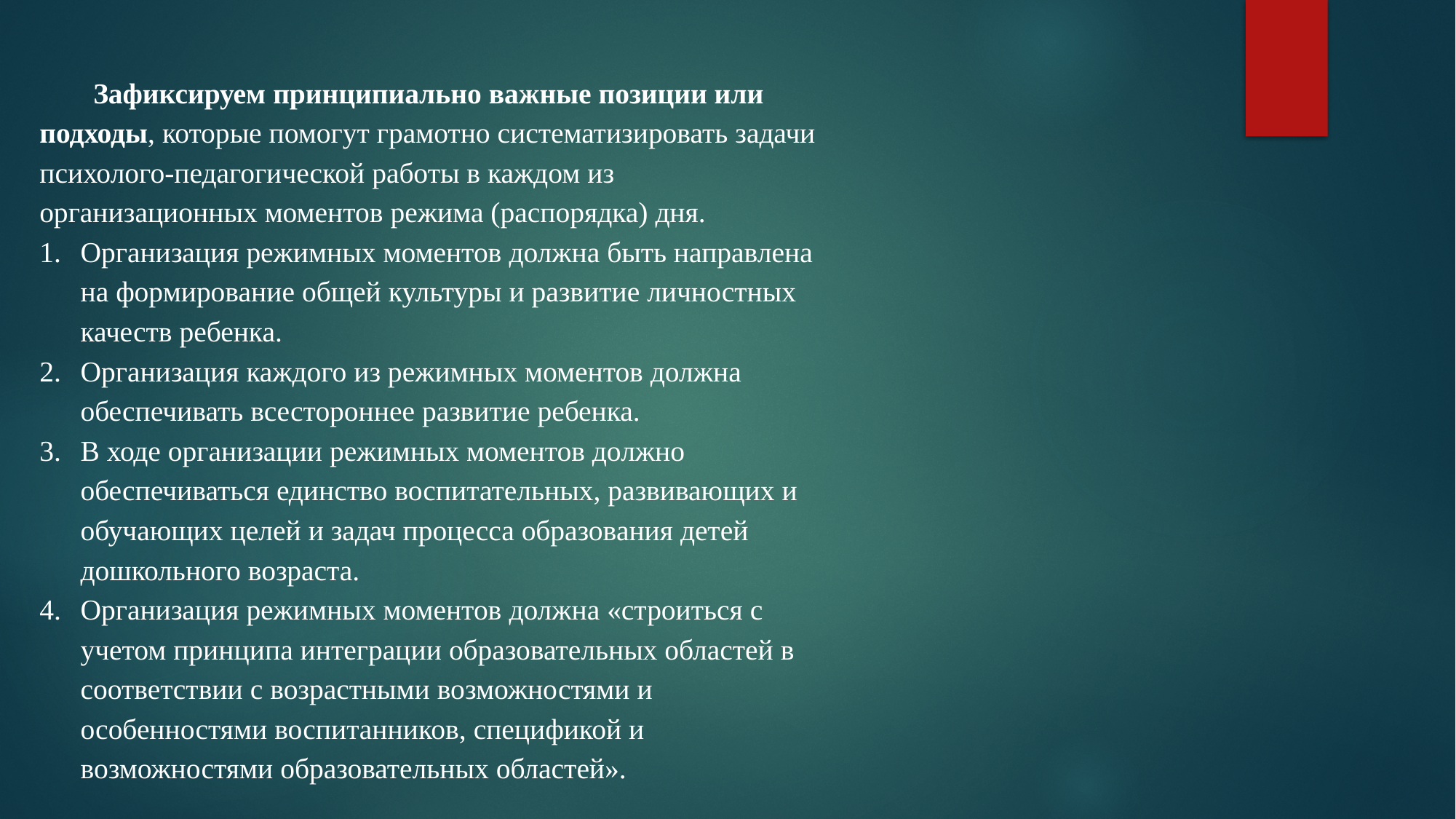

Зафиксируем принципиально важные позиции или подходы, которые помогут грамотно систематизировать задачи психолого-педагогической работы в каждом из организационных моментов режима (распорядка) дня.
Организация режимных моментов должна быть направлена на формирование общей культуры и развитие личностных качеств ребенка.
Организация каждого из режимных моментов должна обеспечивать всестороннее развитие ребенка.
В ходе организации режимных моментов должно обеспечиваться единство воспитательных, развивающих и обучающих целей и задач процесса образования детей дошкольного возраста.
Организация режимных моментов должна «строиться с учетом принципа интеграции образовательных областей в соответствии с возрастными возможностями и особенностями воспитанников, спецификой и возможностями образовательных областей».